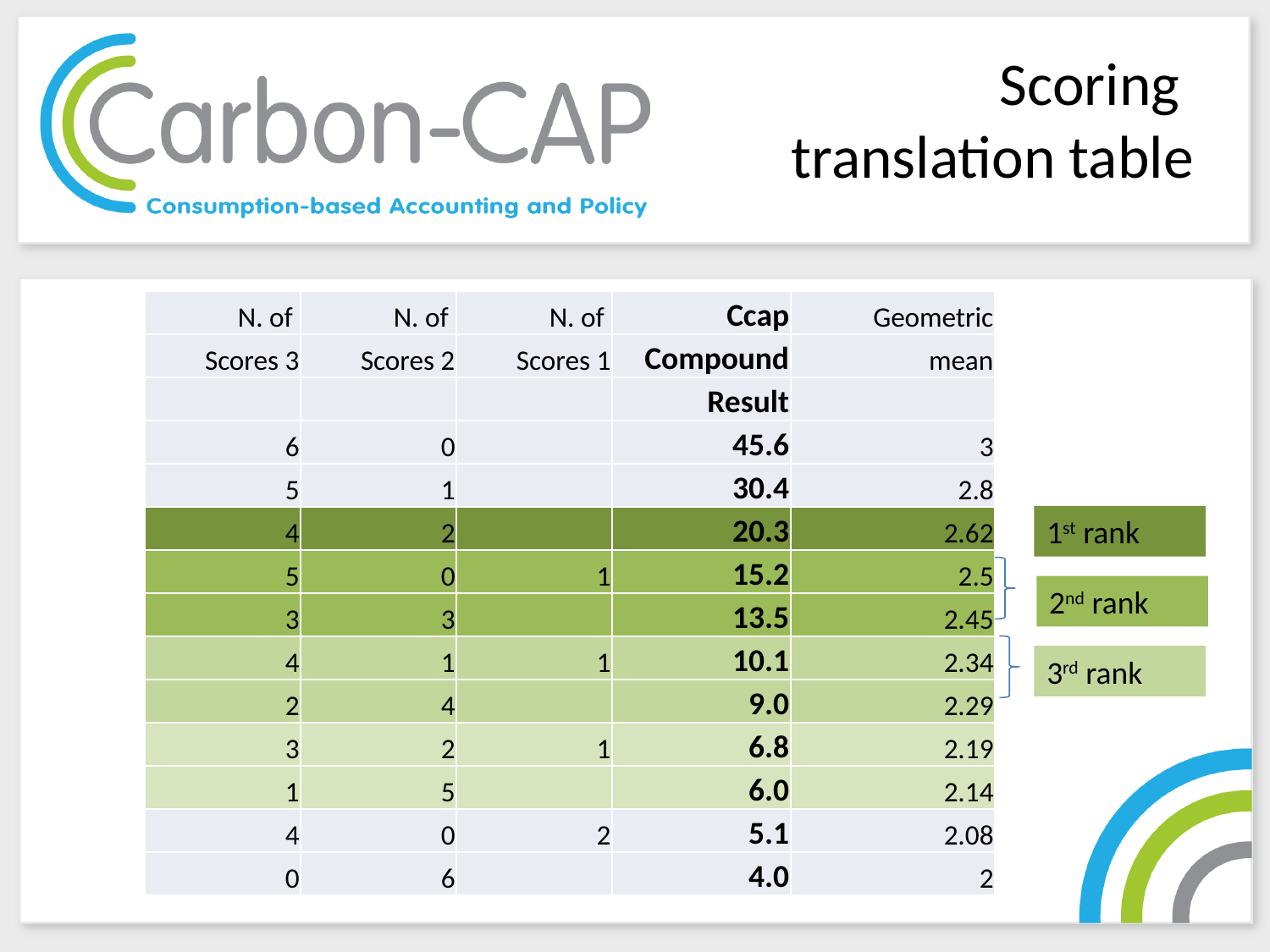

# Scoring translation table
| N. of | N. of | N. of | Ccap | Geometric |
| --- | --- | --- | --- | --- |
| Scores 3 | Scores 2 | Scores 1 | Compound | mean |
|  |  |  | Result |  |
| 6 | 0 |  | 45.6 | 3 |
| 5 | 1 |  | 30.4 | 2.8 |
| 4 | 2 |  | 20.3 | 2.62 |
| 5 | 0 | 1 | 15.2 | 2.5 |
| 3 | 3 |  | 13.5 | 2.45 |
| 4 | 1 | 1 | 10.1 | 2.34 |
| 2 | 4 |  | 9.0 | 2.29 |
| 3 | 2 | 1 | 6.8 | 2.19 |
| 1 | 5 |  | 6.0 | 2.14 |
| 4 | 0 | 2 | 5.1 | 2.08 |
| 0 | 6 |  | 4.0 | 2 |
1st rank

2nd rank

3rd rank